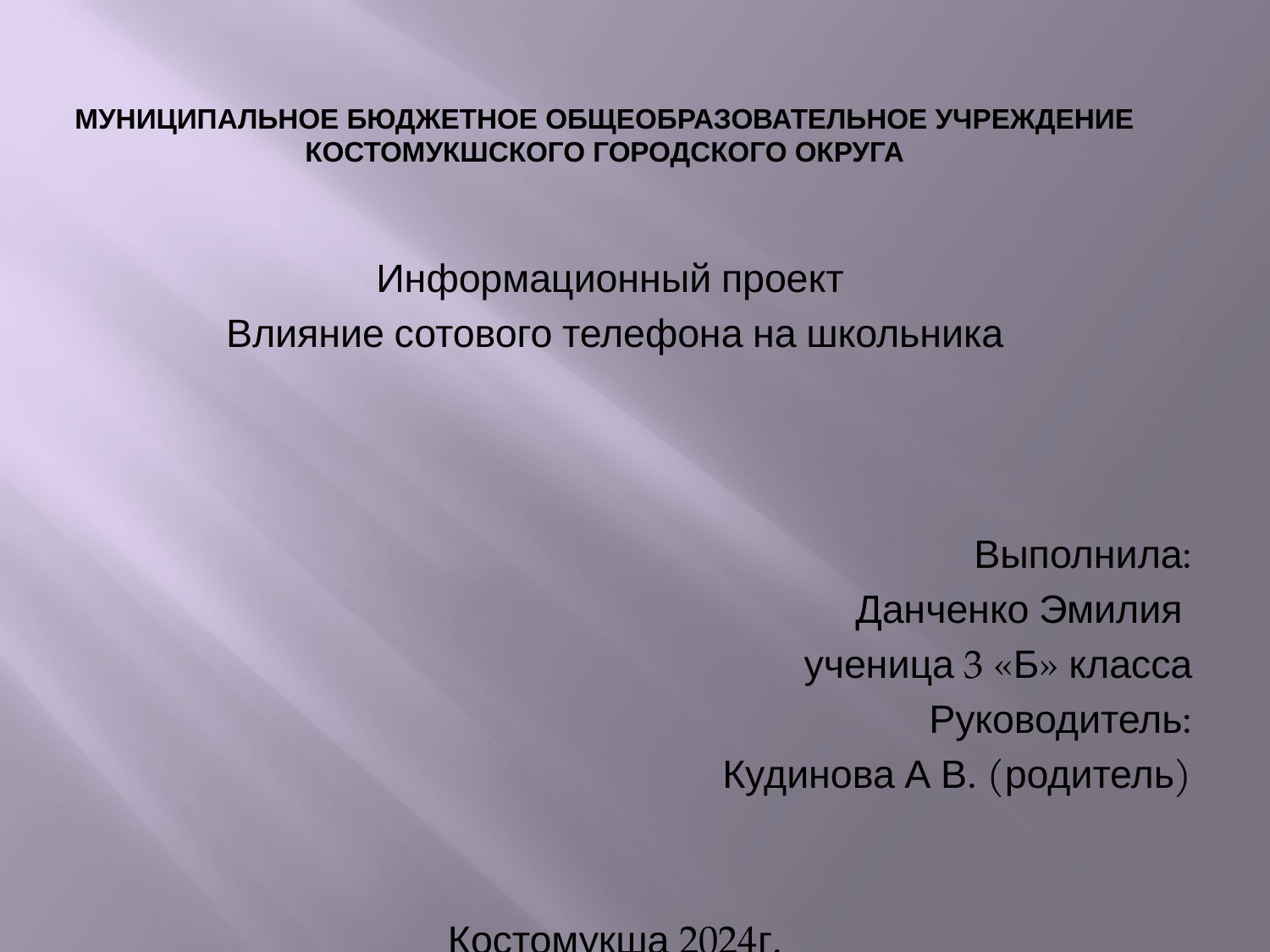

# Муниципальное бюджетное общеобразовательное учреждение Костомукшского городского округа

Информационный проект
Влияние сотового телефона на школьника

Выполнила:
Данченко Эмилия
ученица 3 «Б» класса
Руководитель:
Кудинова А В. (родитель)

Костомукша 2024г.